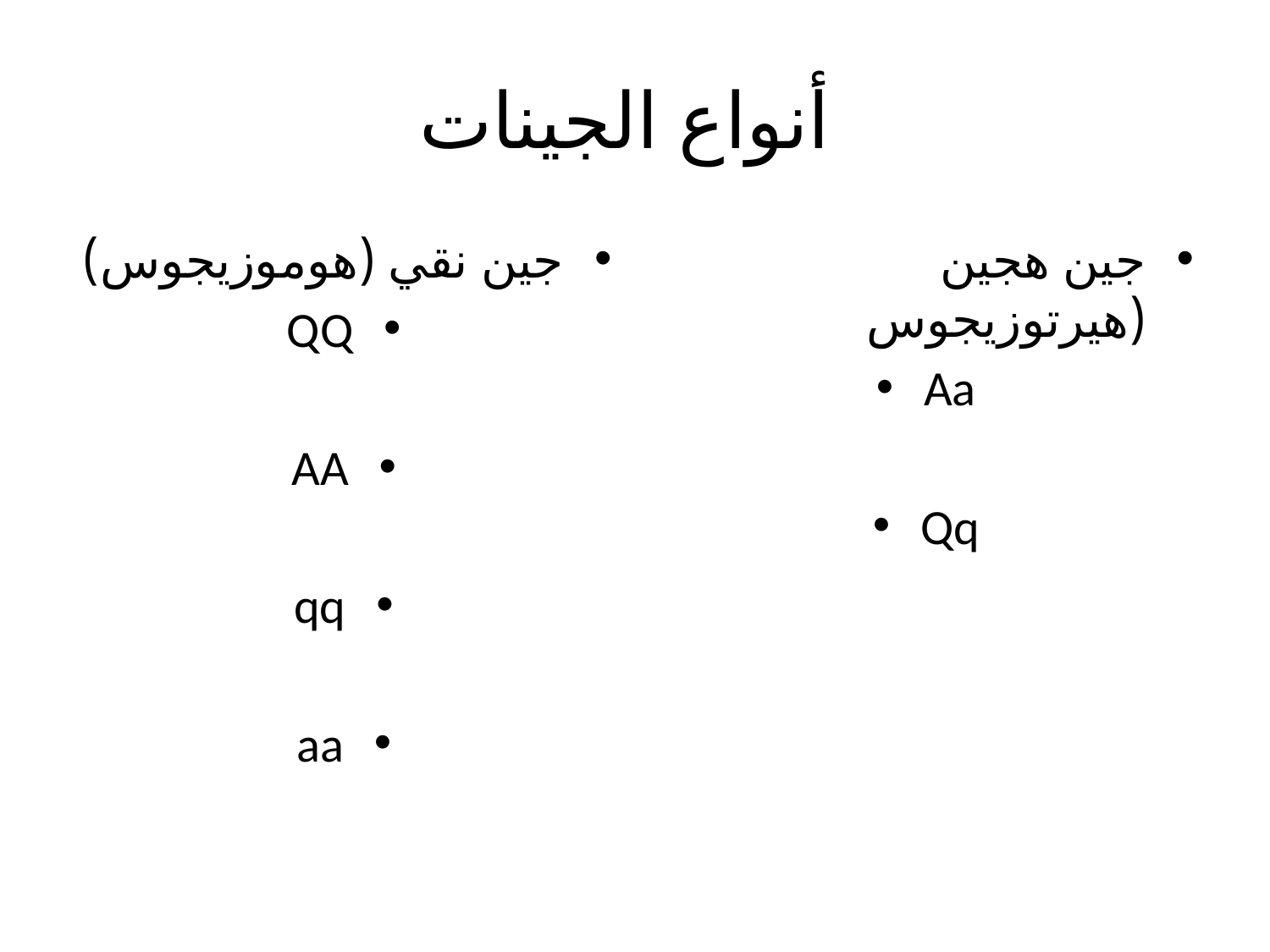

# أنواع الجينات
جين نقي (هوموزيجوس)
QQ

AA

qq

aa
جين هجين (هيرتوزيجوس
Aa

Qq